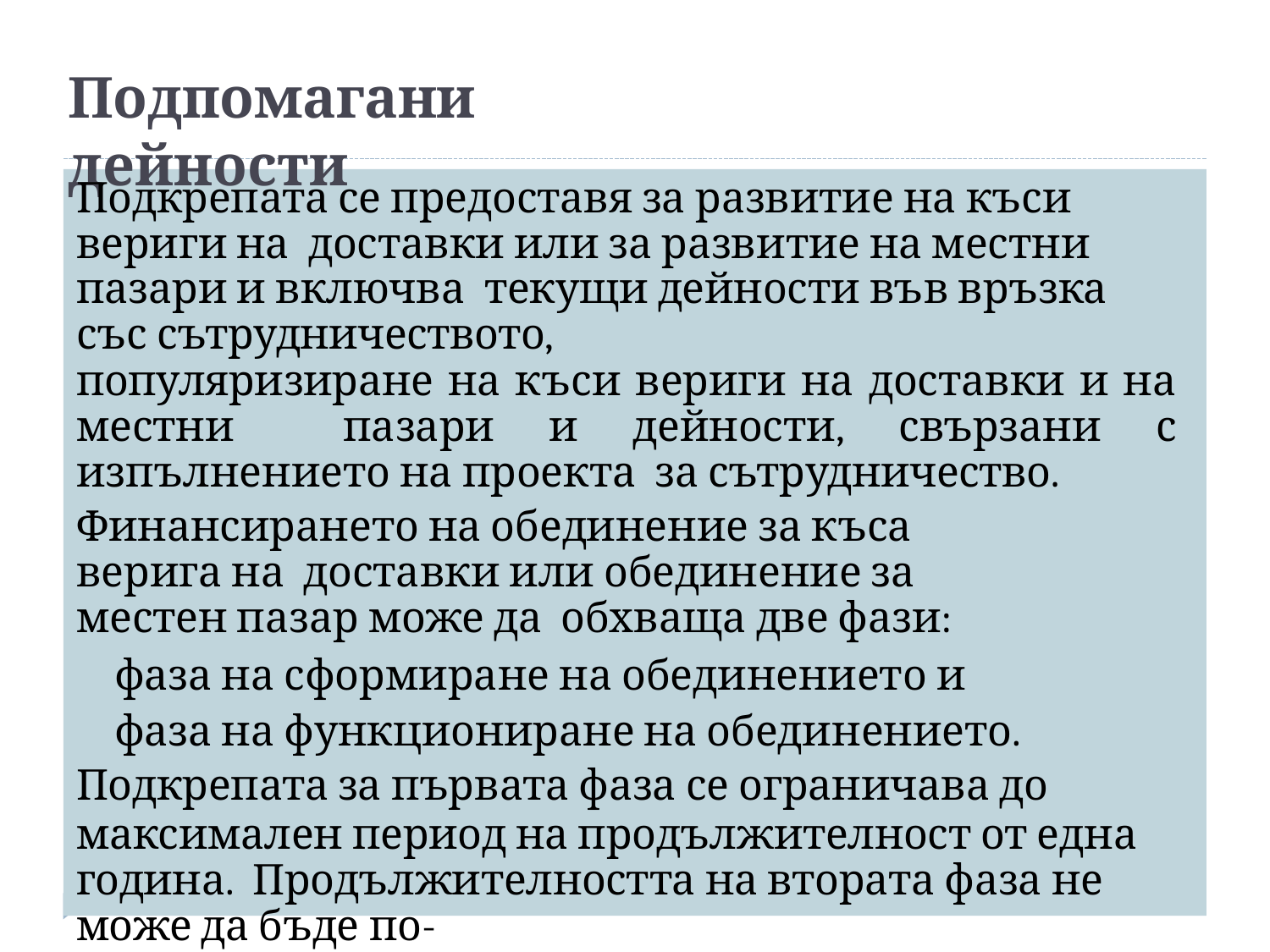

# Подпомагани дейности

Подкрепата се предоставя за развитие на къси	вериги на  доставки или за развитие на местни пазари и включва  текущи дейности във връзка със сътрудничеството,
популяризиране на къси вериги на доставки и на местни  пазари и дейности, свързани с изпълнението на проекта  за сътрудничество.
Финансирането на обединение за къса верига на  доставки или обединение за местен пазар може да  обхваща две фази:
фаза на сформиране на обединението и
фаза на функциониране на обединението.
Подкрепата за първата фаза се ограничава до
максимален период на продължителност от една година.  Продължителността на втората фаза не може да бъде по-
 дълга от 5 години.